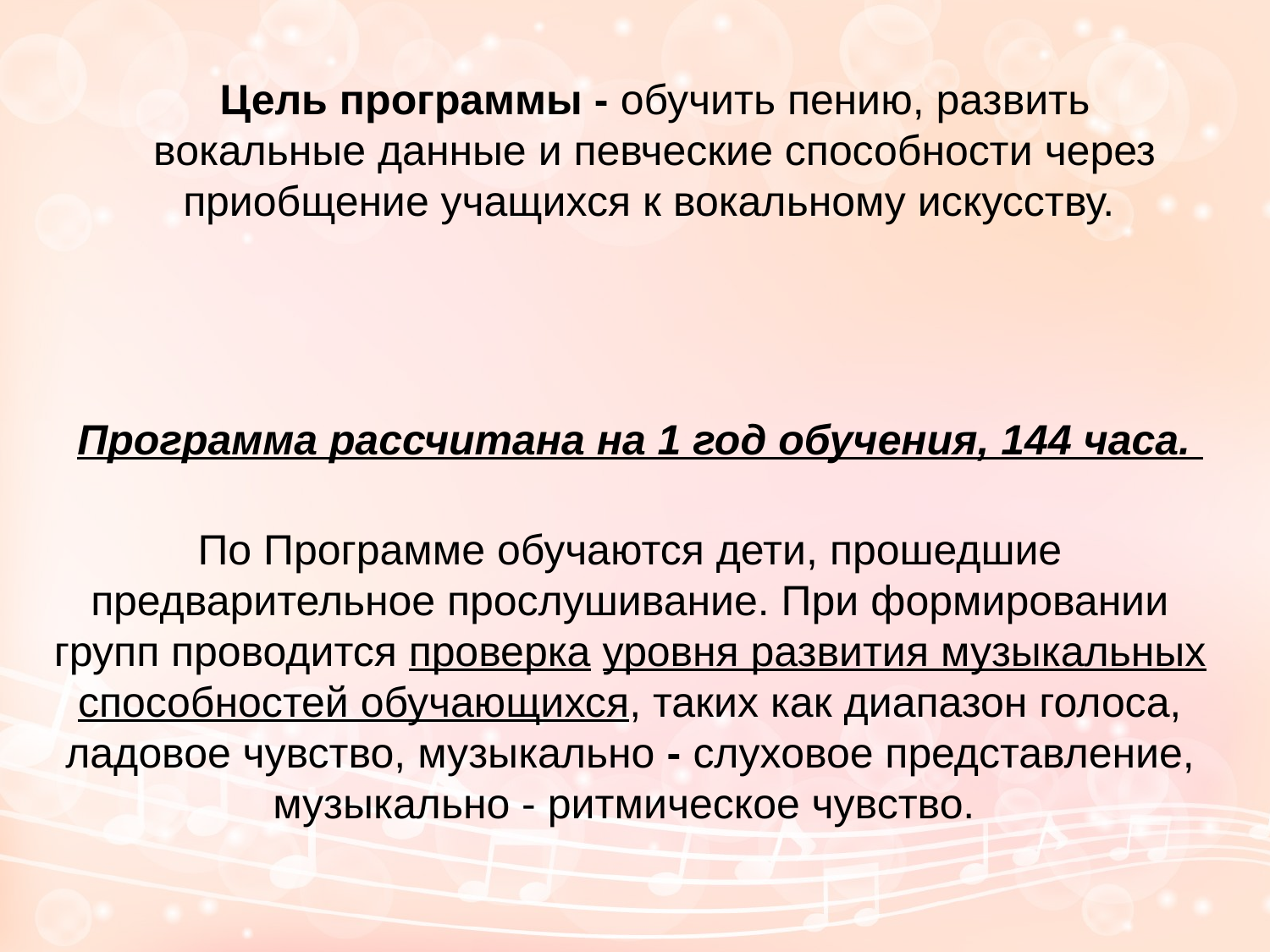

Цель программы - обучить пению, развить вокальные данные и певческие способности через приобщение учащихся к вокальному искусству.

Программа рассчитана на 1 год обучения, 144 часа.
По Программе обучаются дети, прошедшие предварительное прослушивание. При формировании групп проводится проверка уровня развития музыкальных способностей обучающихся, таких как диапазон голоса, ладовое чувство, музыкально - слуховое представление, музыкально - ритмическое чувство.